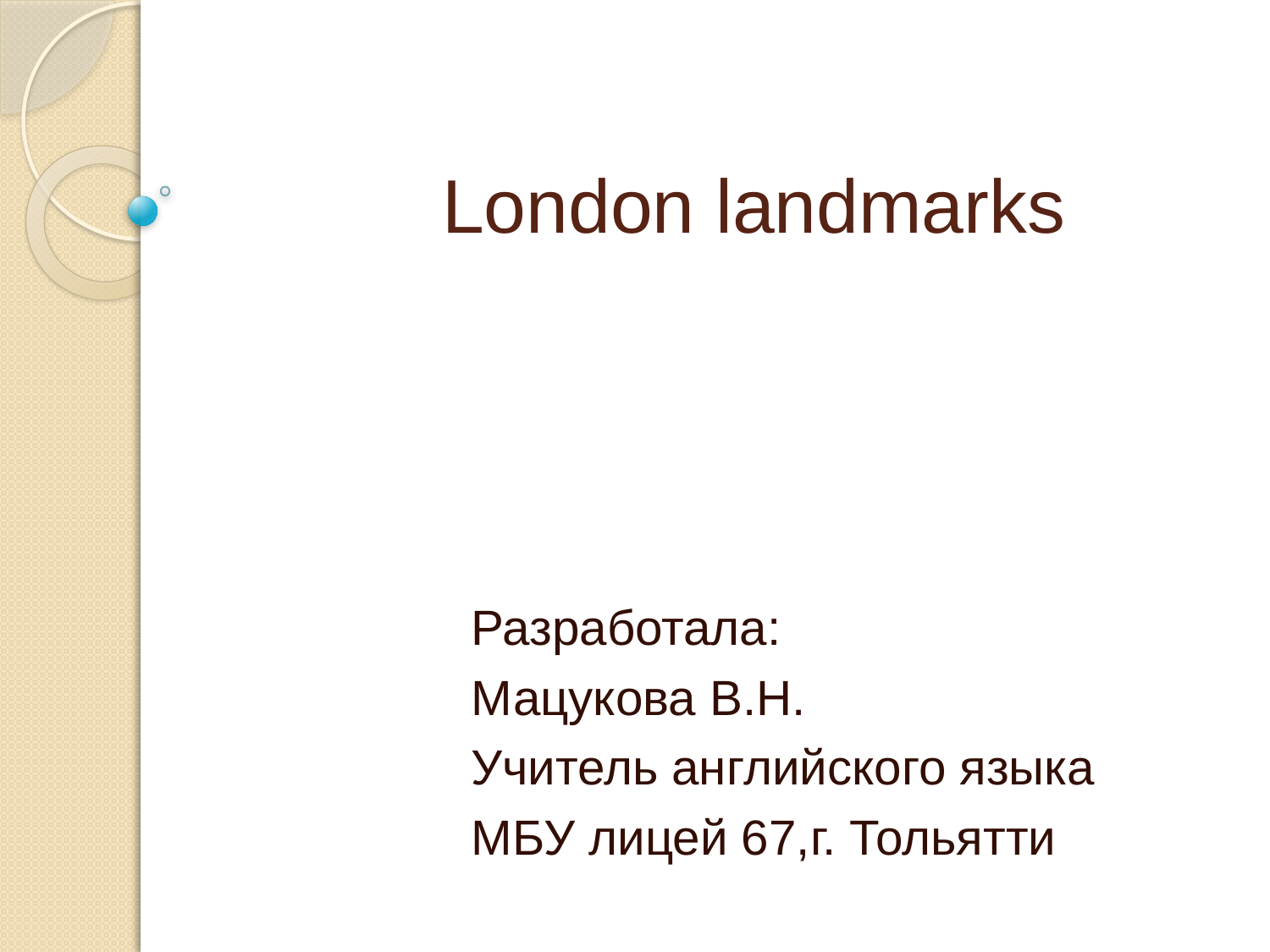

# London landmarks
Разработала:
Мацукова В.Н.
Учитель английского языка
МБУ лицей 67,г. Тольятти